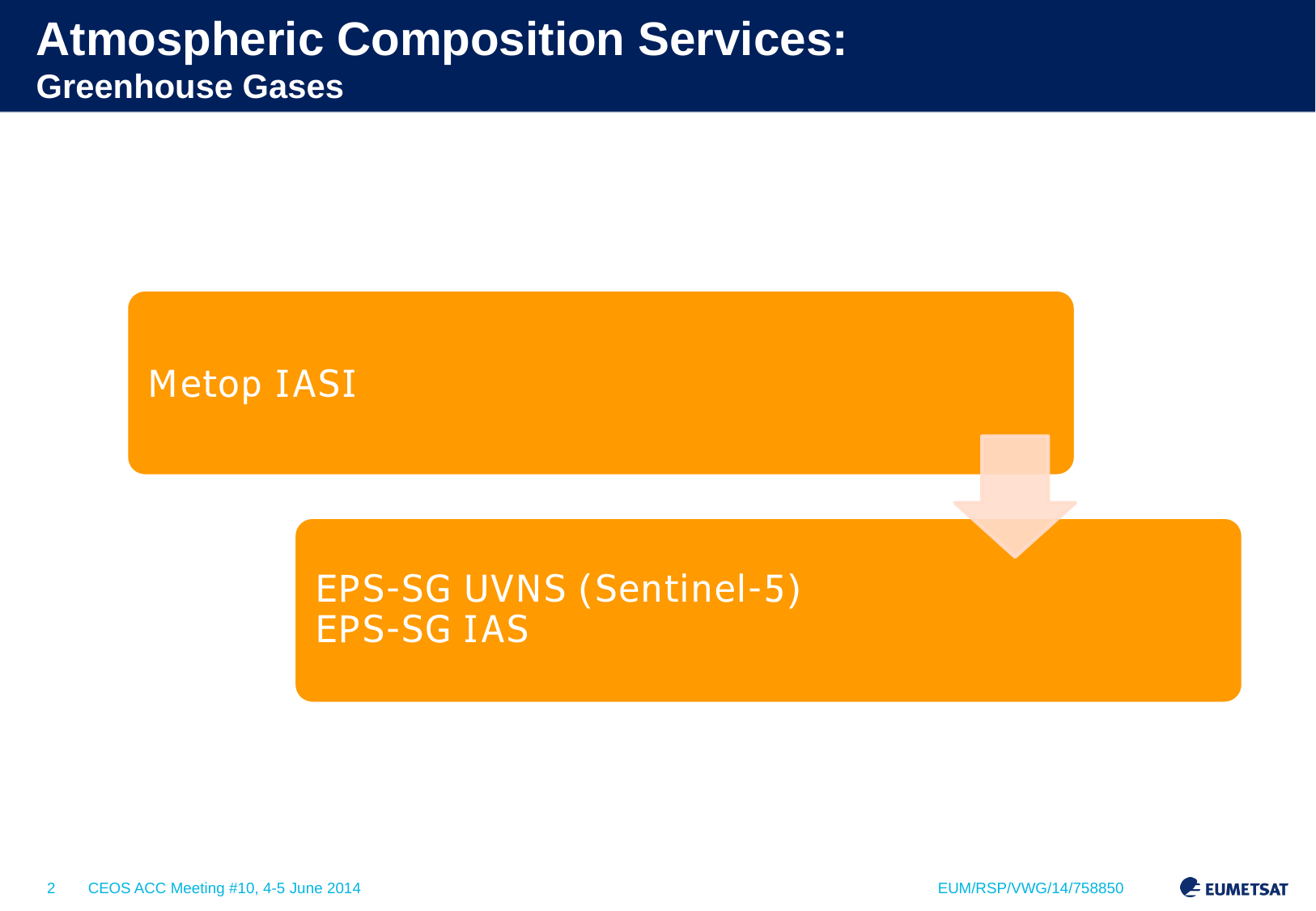

# Atmospheric Composition Services: Greenhouse Gases

Metop IASI

EPS-SG UVNS (Sentinel-5)
EPS-SG IAS